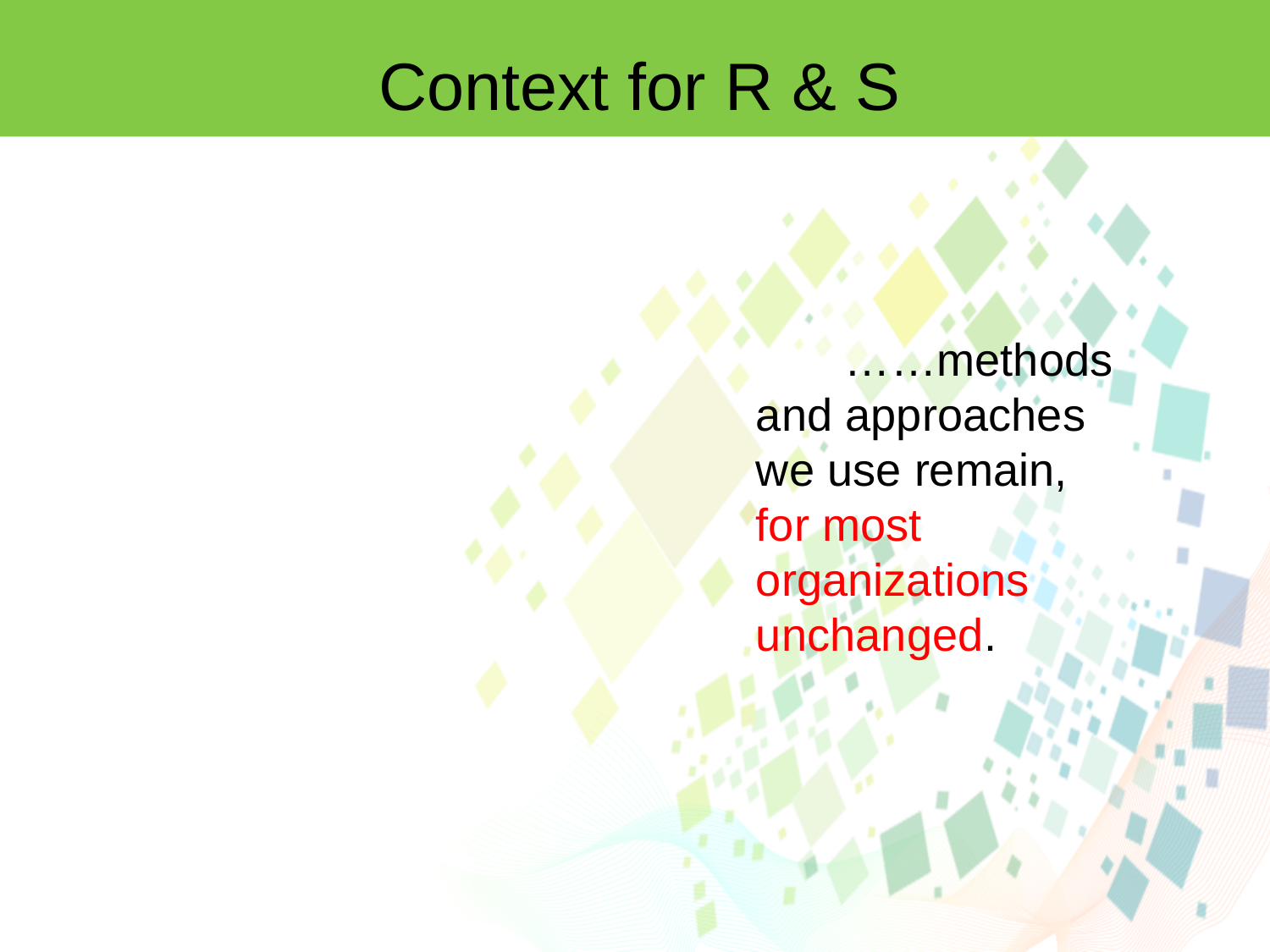

Context for R & S
       ……methods and approaches we use remain, for most organizations unchanged.